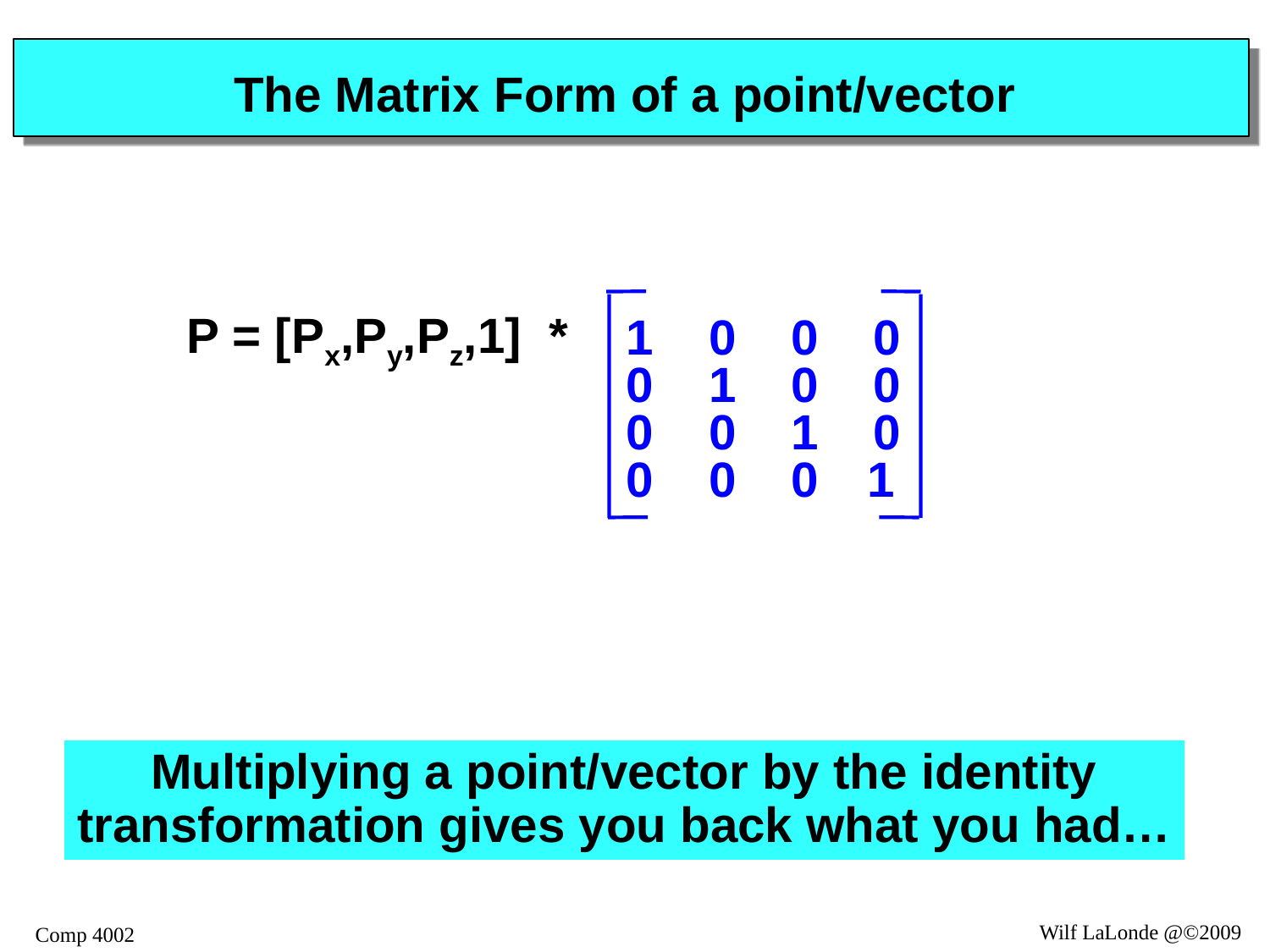

# The Matrix Form of a point/vector

1    0    0    0
0    1    0    0
0    0    1    0
0    0    0    1
P = [Px,Py,Pz,1]  *
Multiplying a point/vector by the identity
transformation gives you back what you had…